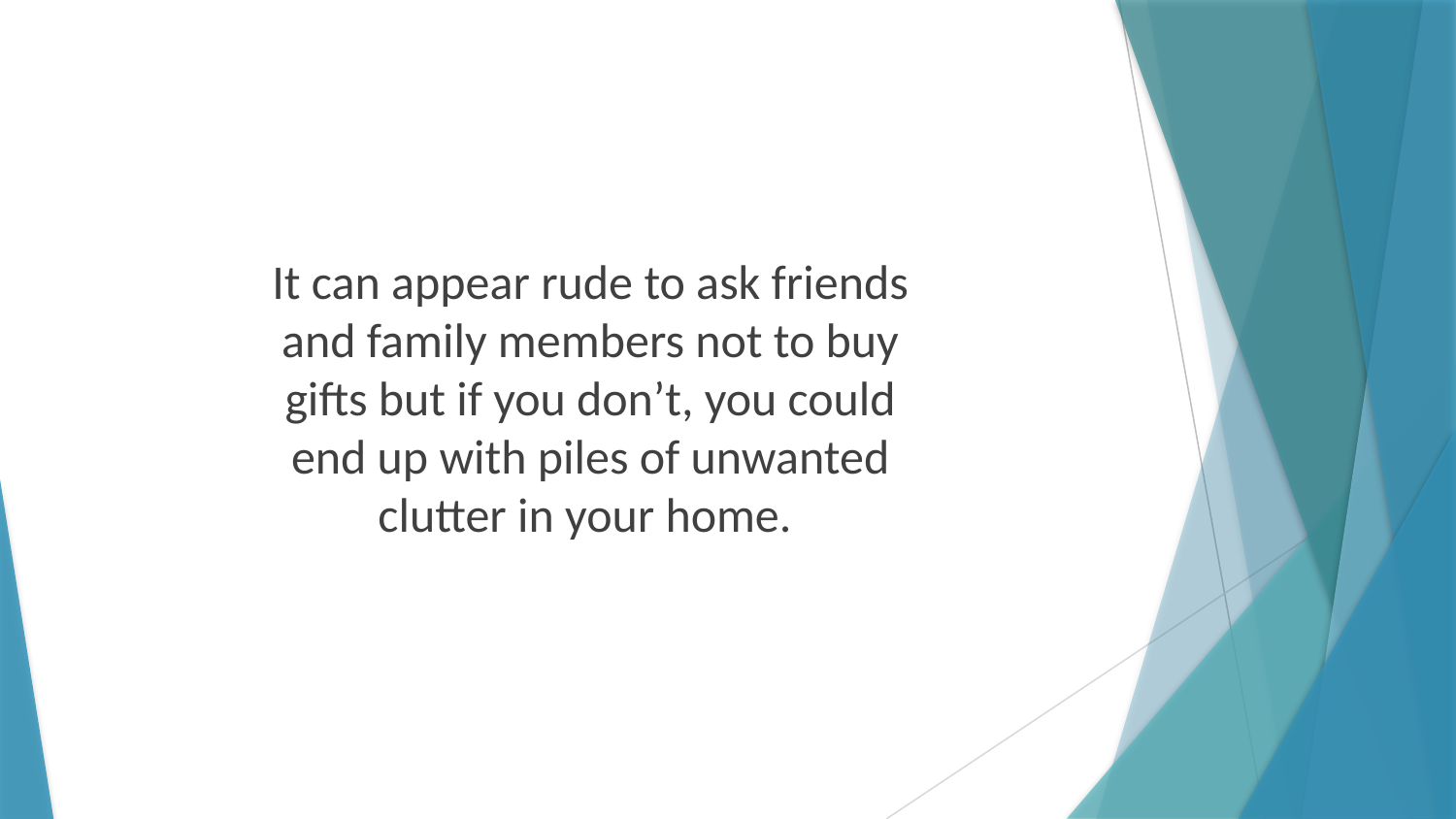

It can appear rude to ask friends and family members not to buy gifts but if you don’t, you could end up with piles of unwanted clutter in your home.